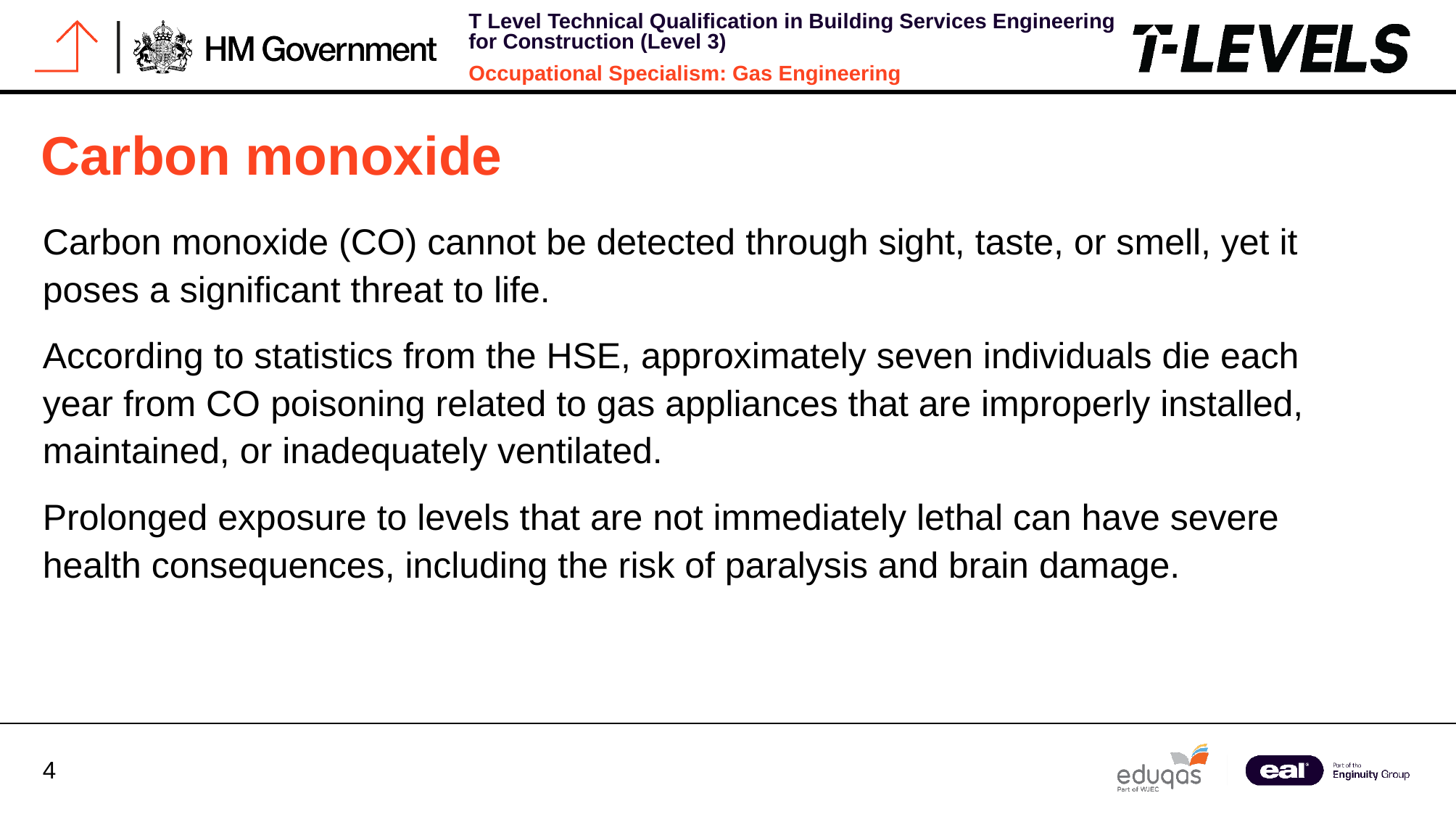

Carbon monoxide
Carbon monoxide (CO) cannot be detected through sight, taste, or smell, yet it poses a significant threat to life.
According to statistics from the HSE, approximately seven individuals die each year from CO poisoning related to gas appliances that are improperly installed, maintained, or inadequately ventilated.
Prolonged exposure to levels that are not immediately lethal can have severe health consequences, including the risk of paralysis and brain damage.